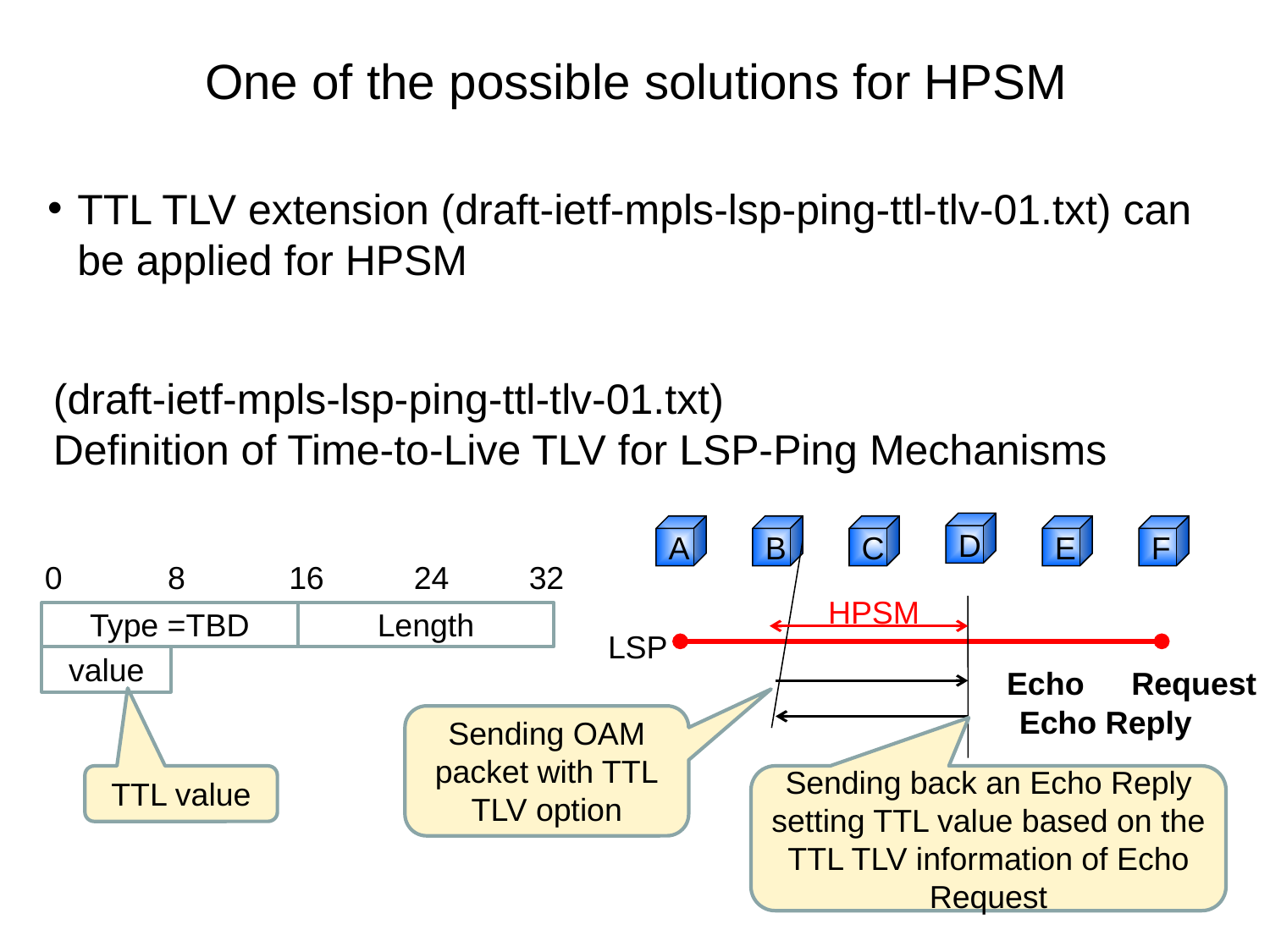

# One of the possible solutions for HPSM
TTL TLV extension (draft-ietf-mpls-lsp-ping-ttl-tlv-01.txt) can be applied for HPSM
(draft-ietf-mpls-lsp-ping-ttl-tlv-01.txt)
Definition of Time-to-Live TLV for LSP-Ping Mechanisms
D
A
B
C
E
F
0
8
16
24
32
HPSM
Type =TBD
Length
LSP

value
Echo　Request
Echo Reply
Sending OAM packet with TTL TLV option
TTL value
Sending back an Echo Reply setting TTL value based on the TTL TLV information of Echo Request